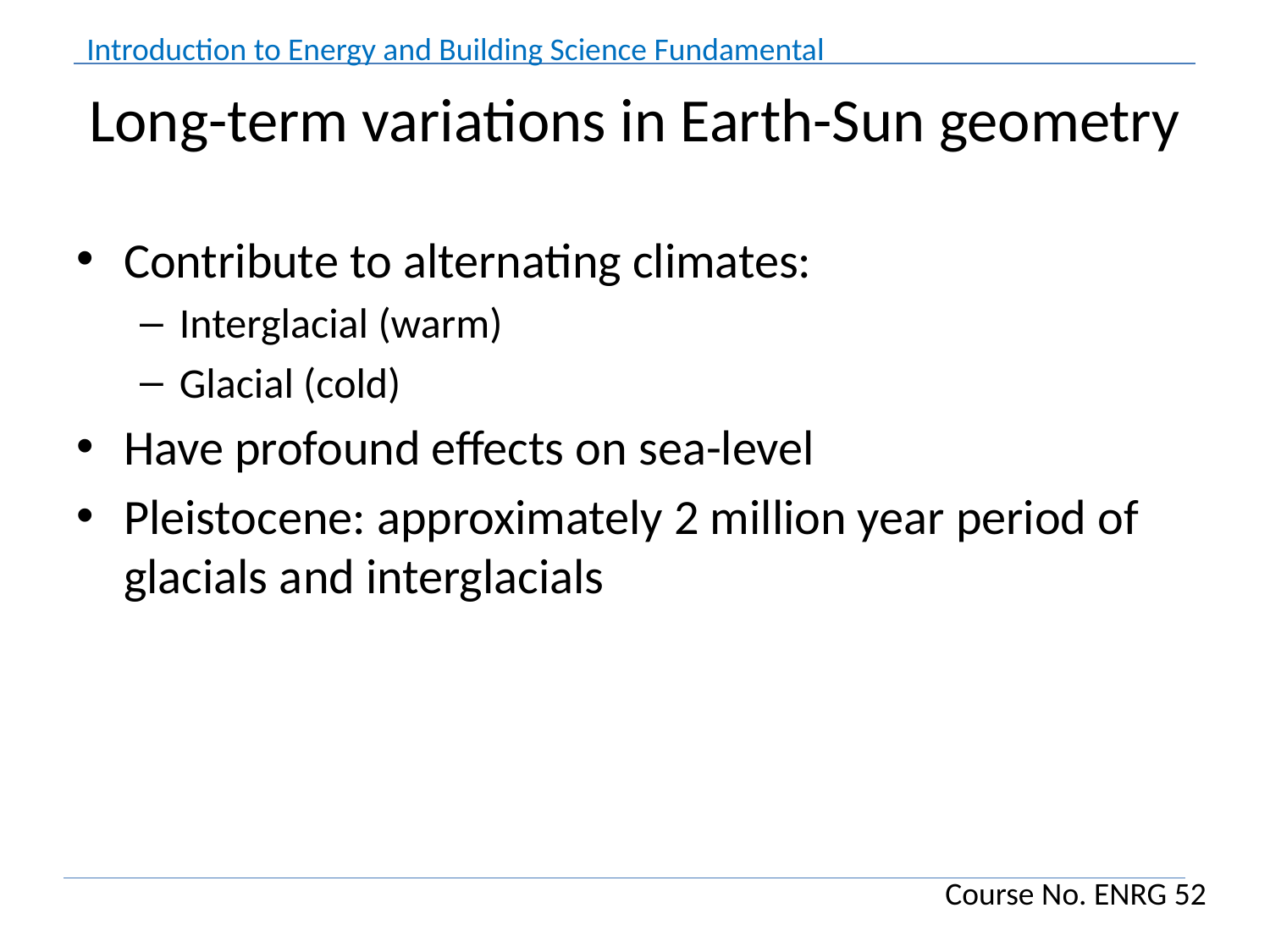

# Long-term variations in Earth-Sun geometry
Contribute to alternating climates:
Interglacial (warm)
Glacial (cold)
Have profound effects on sea-level
Pleistocene: approximately 2 million year period of glacials and interglacials